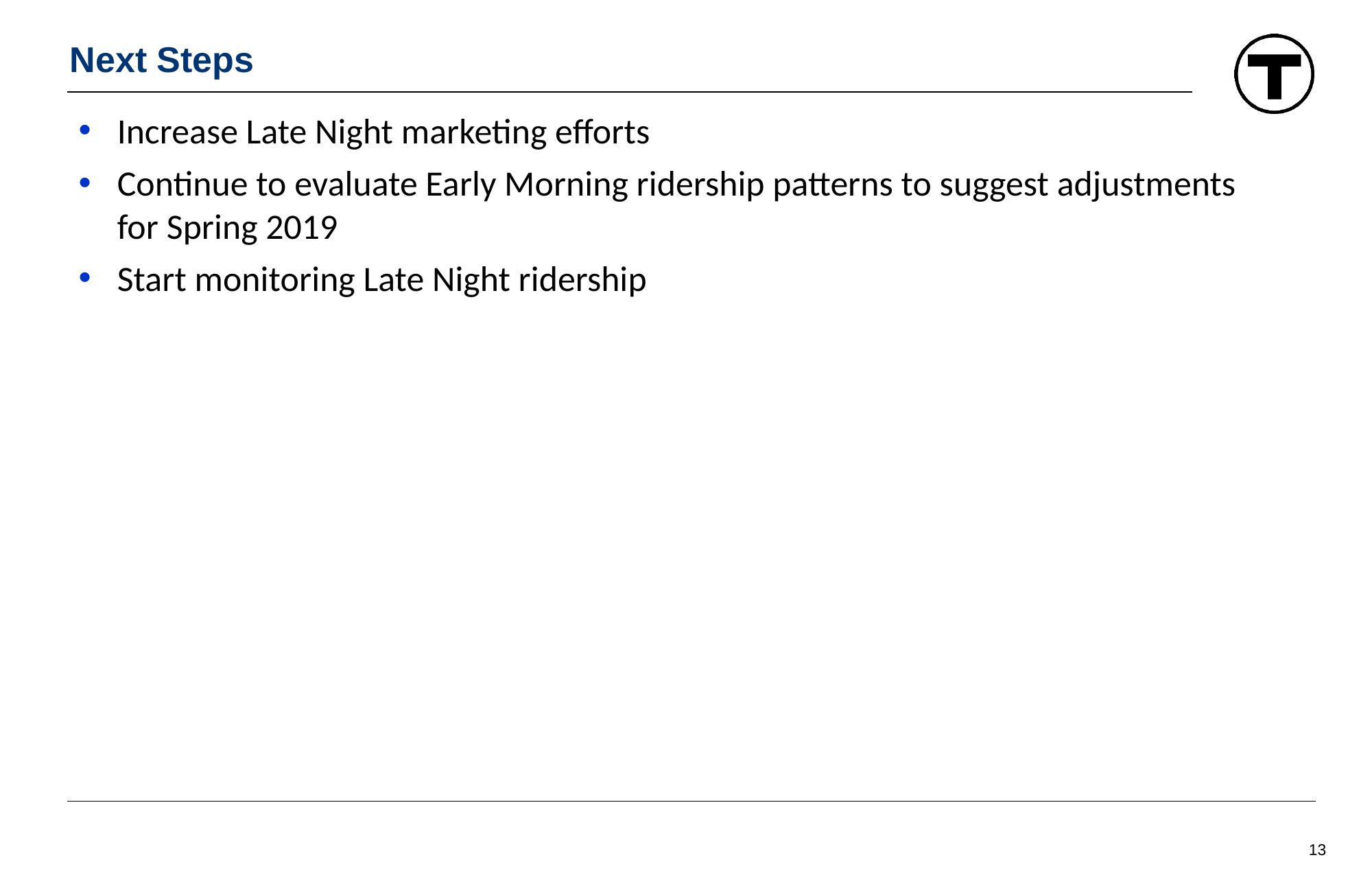

Next Steps
Increase Late Night marketing efforts
Continue to evaluate Early Morning ridership patterns to suggest adjustments for Spring 2019
Start monitoring Late Night ridership